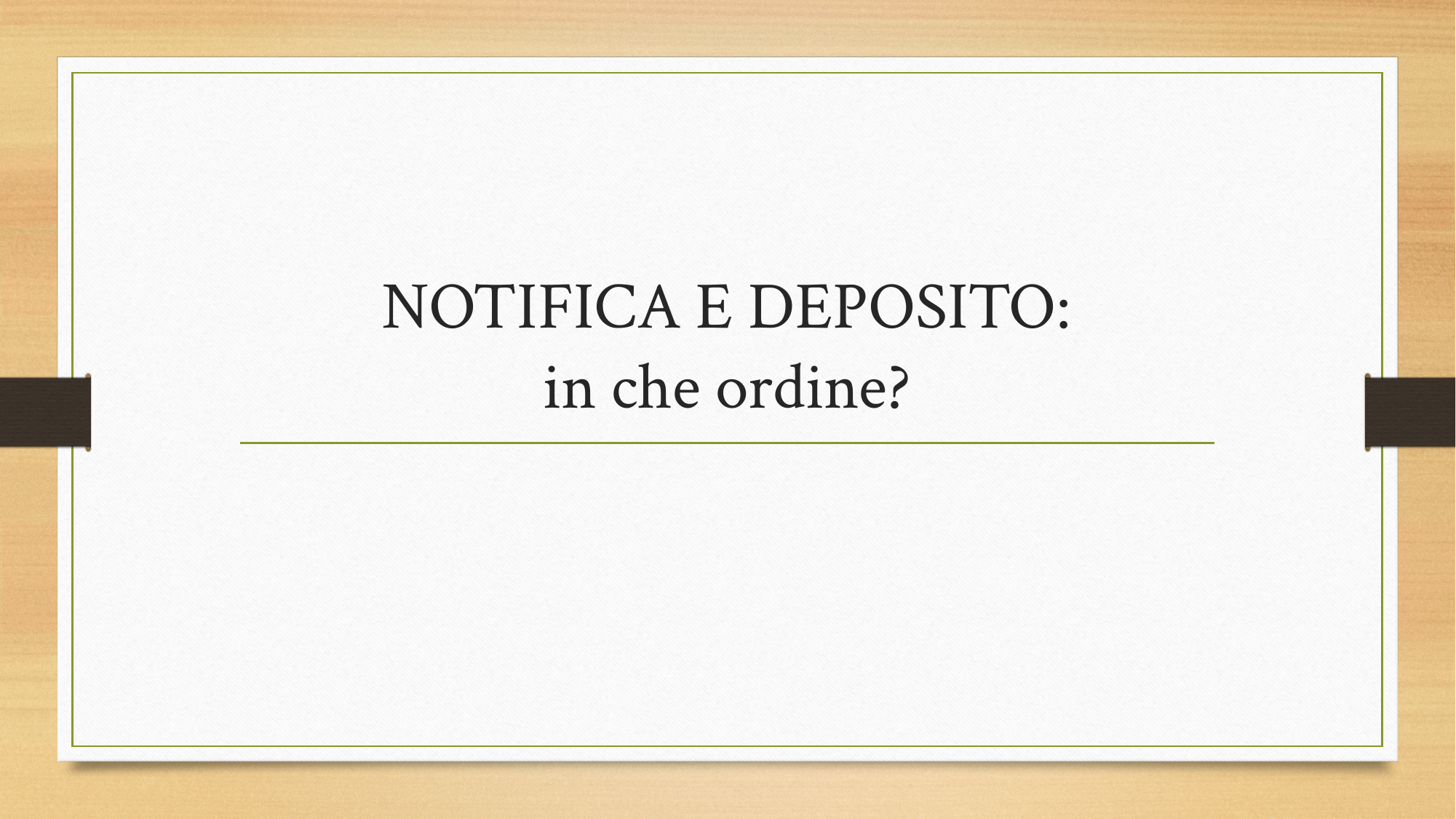

# NOTIFICA E DEPOSITO: in che ordine?